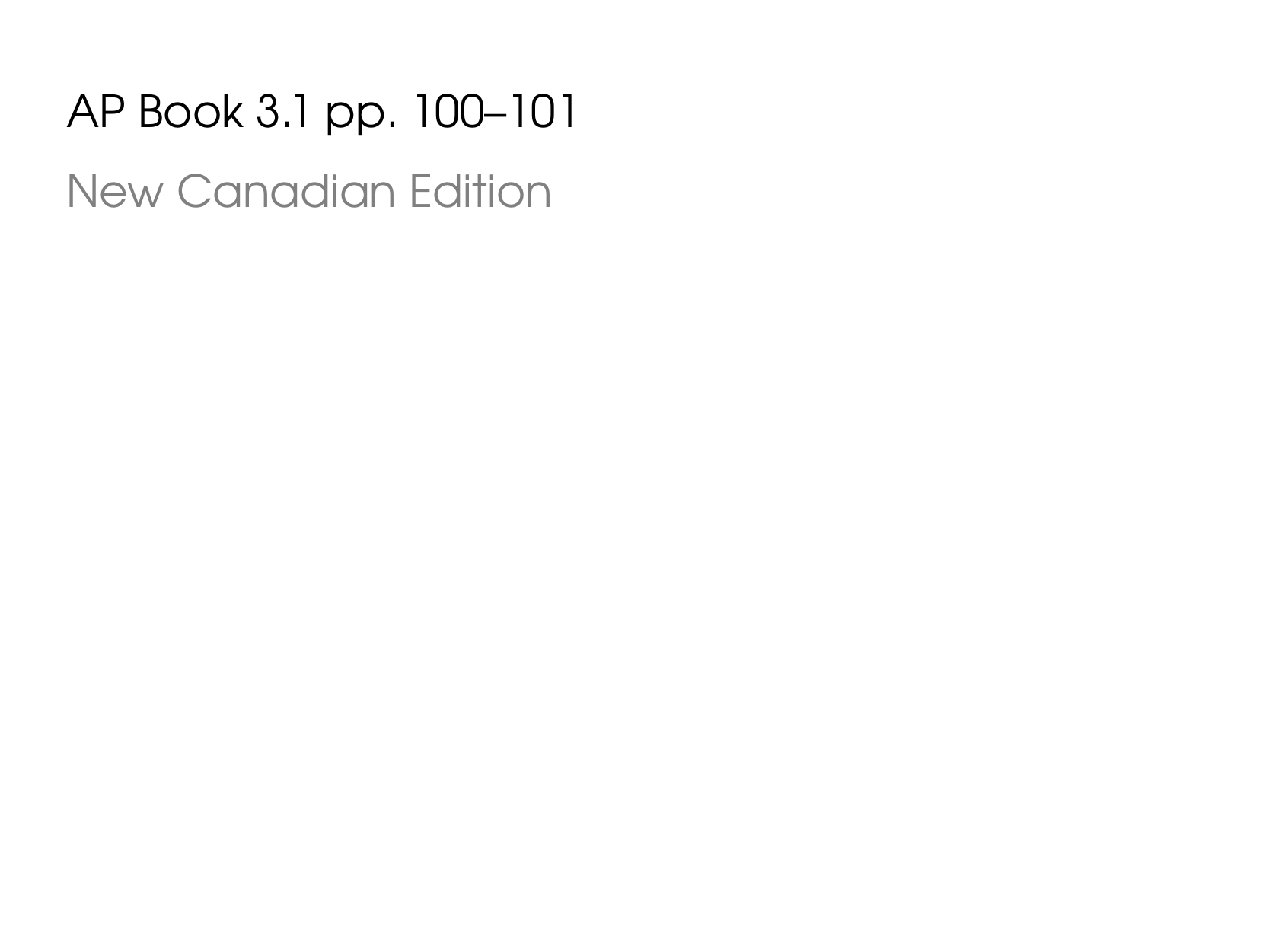

AP Book 3.1 pp. 100–101
New Canadian Edition